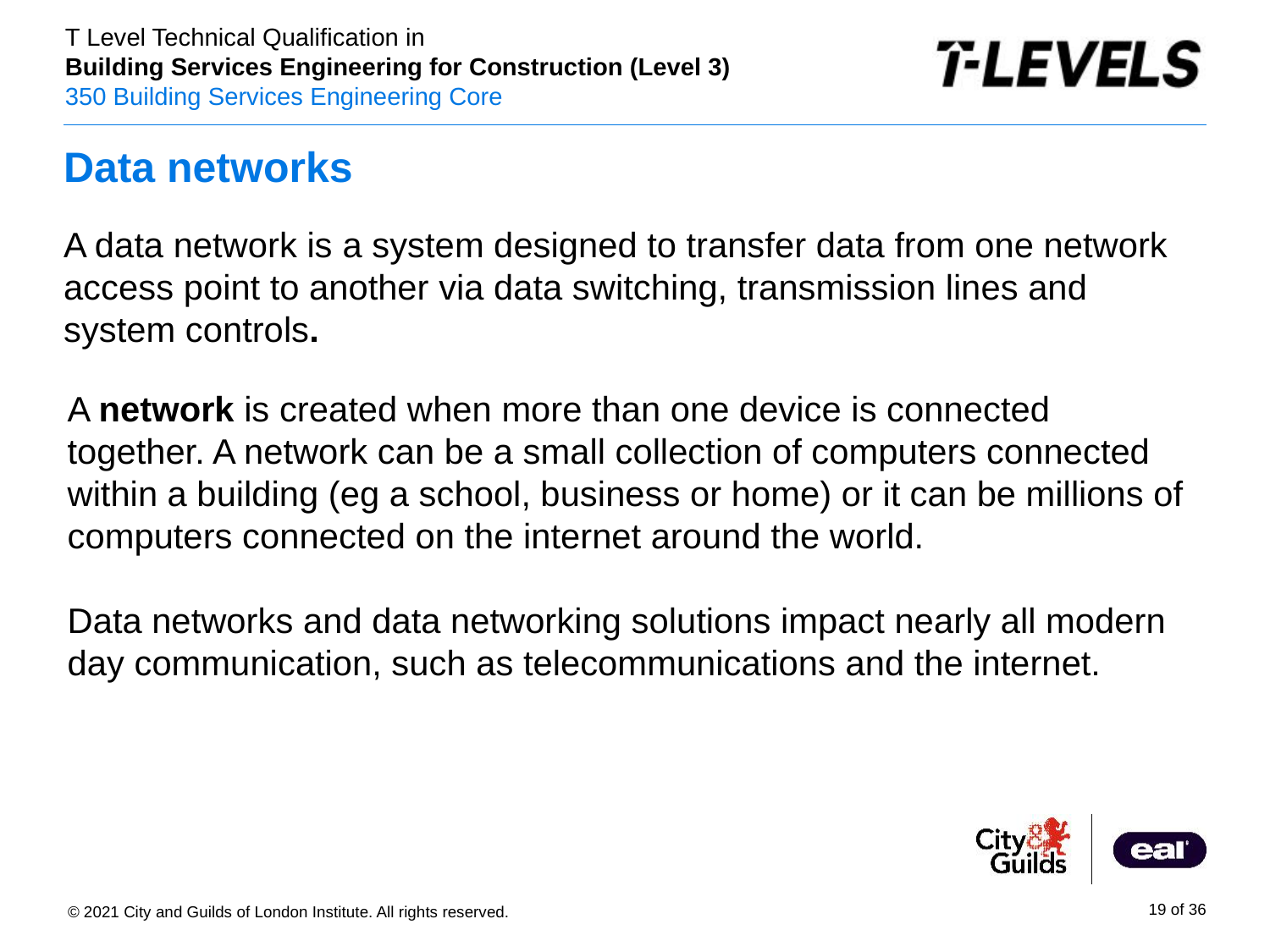

# Data networks
A data network is a system designed to transfer data from one network access point to another via data switching, transmission lines and system controls.

A network is created when more than one device is connected together. A network can be a small collection of computers connected within a building (eg a school, business or home) or it can be millions of computers connected on the internet around the world.

Data networks and data networking solutions impact nearly all modern day communication, such as telecommunications and the internet.